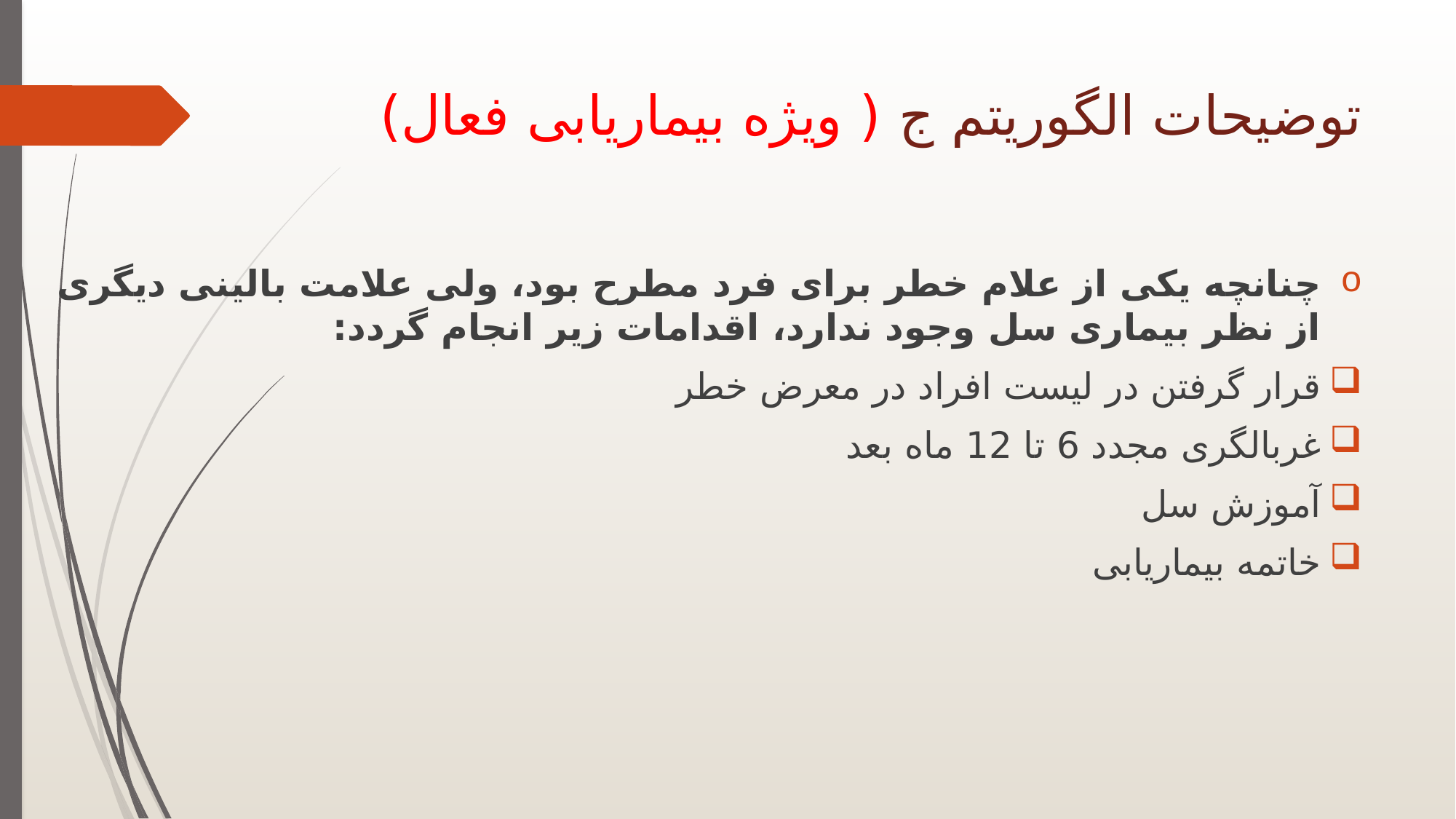

# توضیحات الگوریتم ج ( ویژه بیماریابی فعال)
چنانچه یکی از علام خطر برای فرد مطرح بود، ولی علامت بالینی دیگری از نظر بیماری سل وجود ندارد، اقدامات زیر انجام گردد:
قرار گرفتن در لیست افراد در معرض خطر
غربالگری مجدد 6 تا 12 ماه بعد
آموزش سل
خاتمه بیماریابی